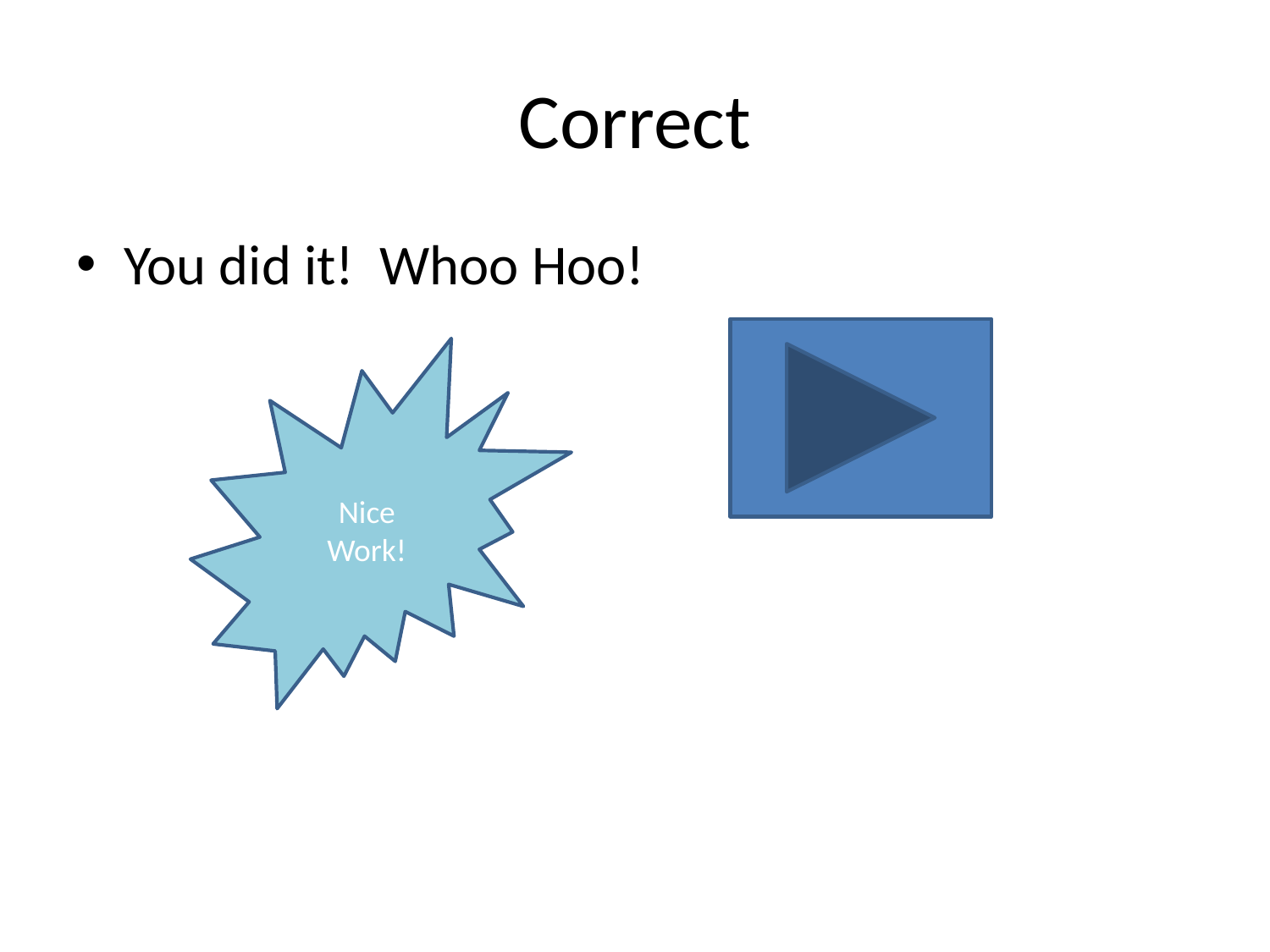

# Correct
You did it!  Whoo Hoo!

Nice Work!